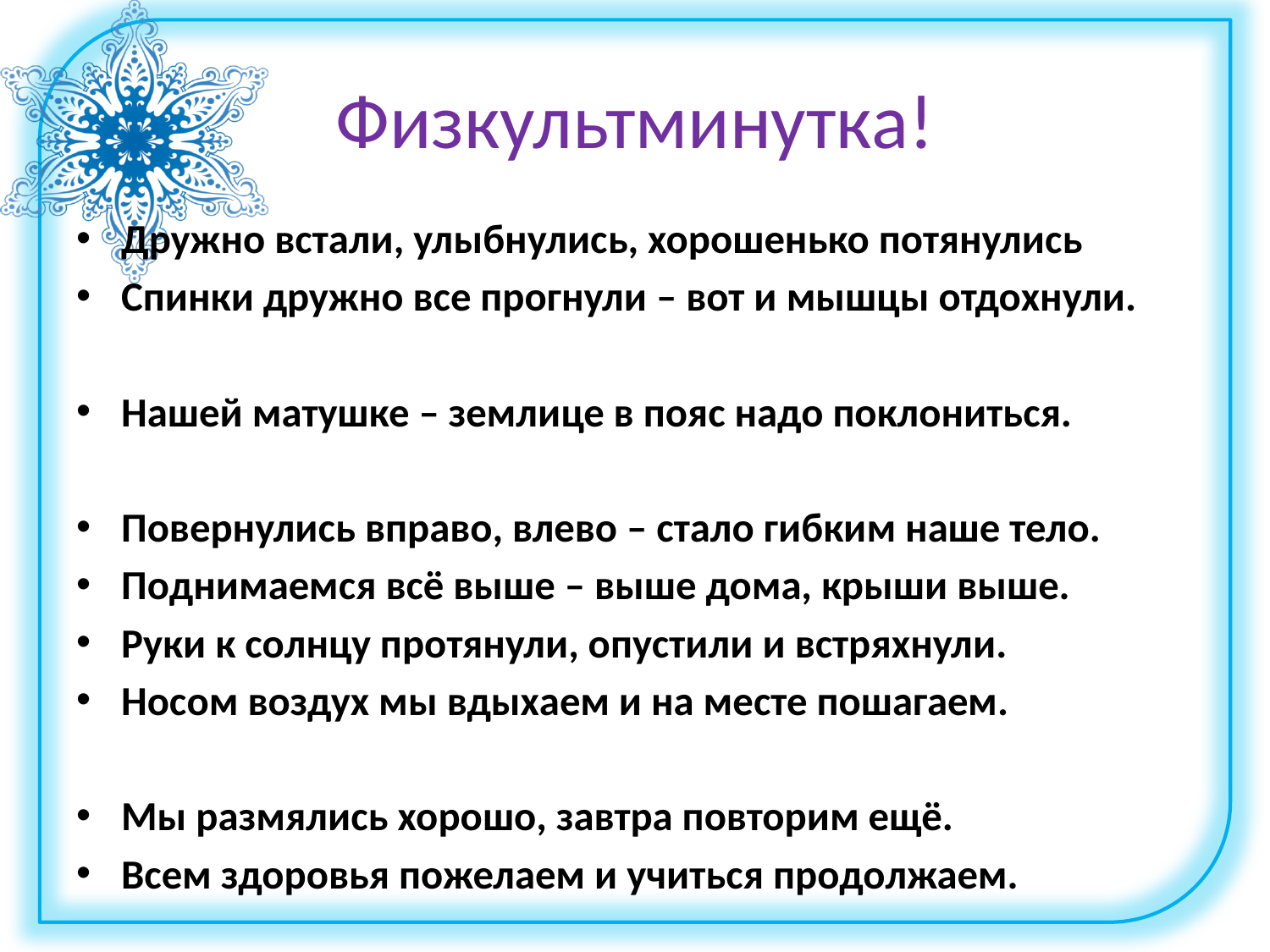

# Физкультминутка!
Дружно встали, улыбнулись, хорошенько потянулись
Спинки дружно все прогнули – вот и мышцы отдохнули.

Нашей матушке – землице в пояс надо поклониться.

Повернулись вправо, влево – стало гибким наше тело.
Поднимаемся всё выше – выше дома, крыши выше.
Руки к солнцу протянули, опустили и встряхнули.
Носом воздух мы вдыхаем и на месте пошагаем.

Мы размялись хорошо, завтра повторим ещё.
Всем здоровья пожелаем и учиться продолжаем.